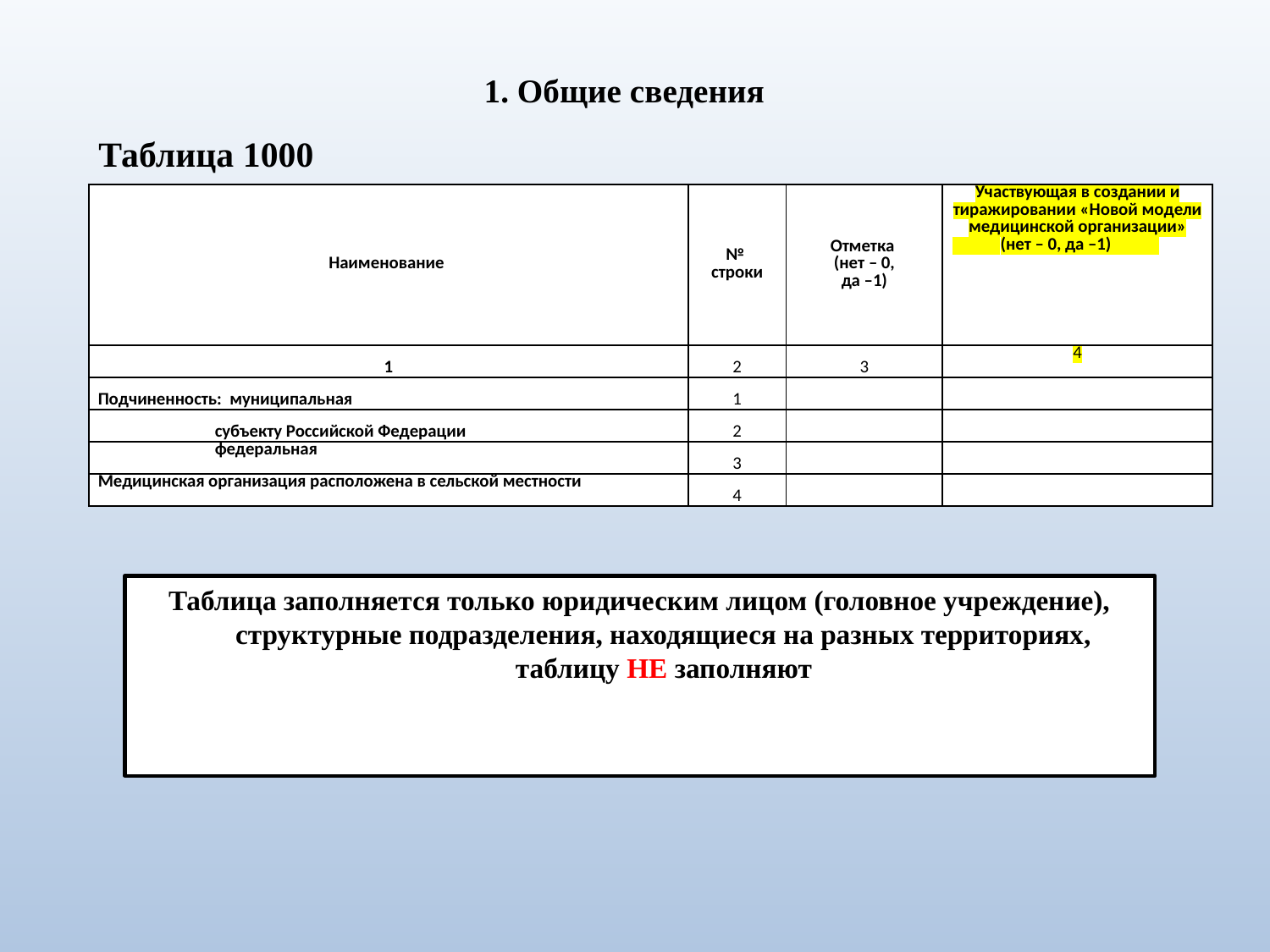

# 1. Общие сведения
Таблица 1000
| Наименование | № строки | Отметка (нет – 0, да –1) | Участвующая в создании и тиражировании «Новой модели медицинской организации» (нет – 0, да –1) |
| --- | --- | --- | --- |
| 1 | 2 | 3 | 4 |
| Подчиненность: муниципальная | 1 |  |  |
| субъекту Российской Федерации | 2 |  |  |
| федеральная | 3 |  |  |
| Медицинская организация расположена в сельской местности | 4 |  |  |

Таблица заполняется только юридическим лицом (головное учреждение), структурные подразделения, находящиеся на разных территориях, таблицу НЕ заполняют